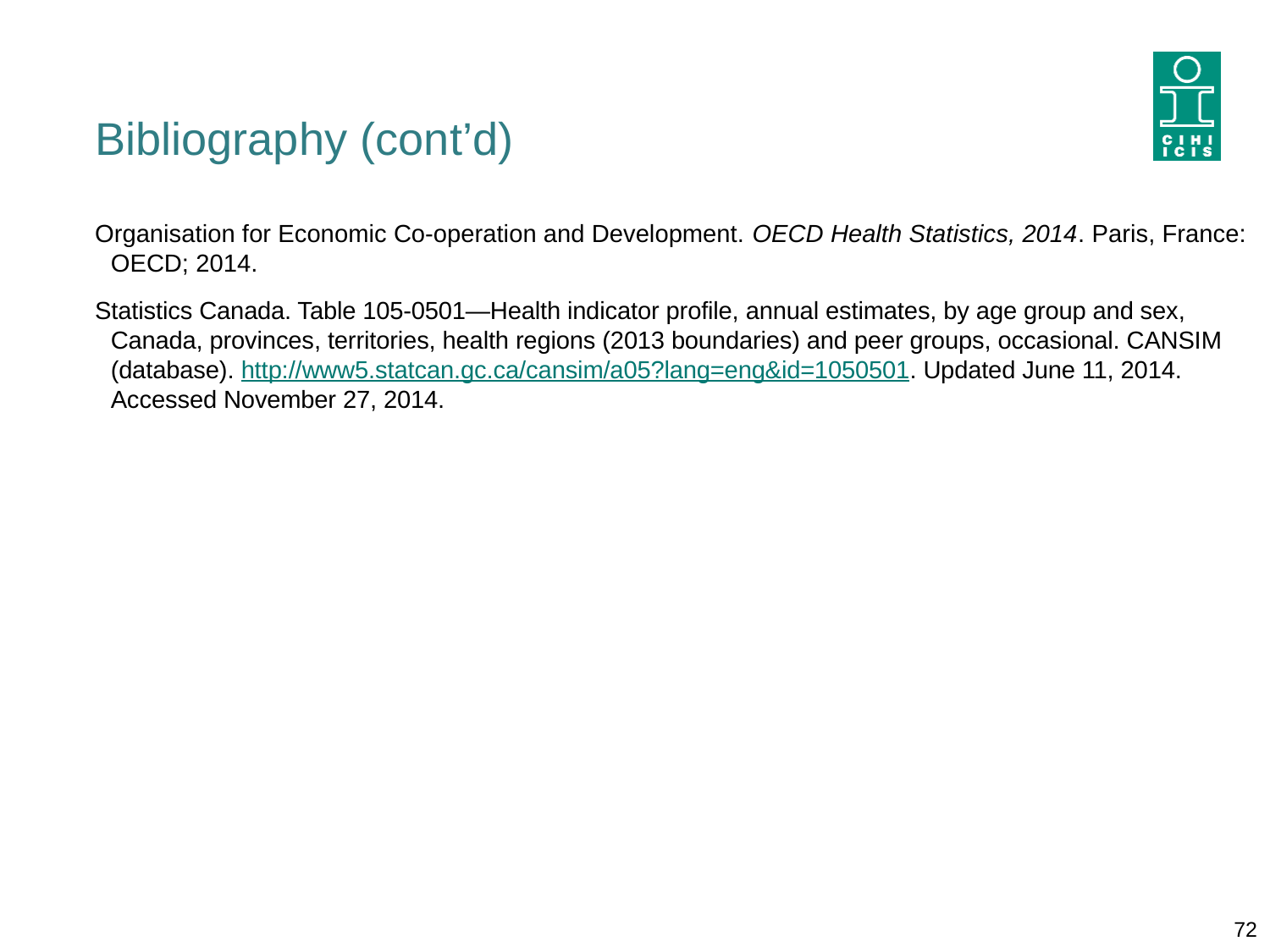

# Bibliography (cont’d)
Organisation for Economic Co-operation and Development. OECD Health Statistics, 2014. Paris, France: OECD; 2014.
Statistics Canada. Table 105-0501—Health indicator profile, annual estimates, by age group and sex, Canada, provinces, territories, health regions (2013 boundaries) and peer groups, occasional. CANSIM (database). http://www5.statcan.gc.ca/cansim/a05?lang=eng&id=1050501. Updated June 11, 2014. Accessed November 27, 2014.
72